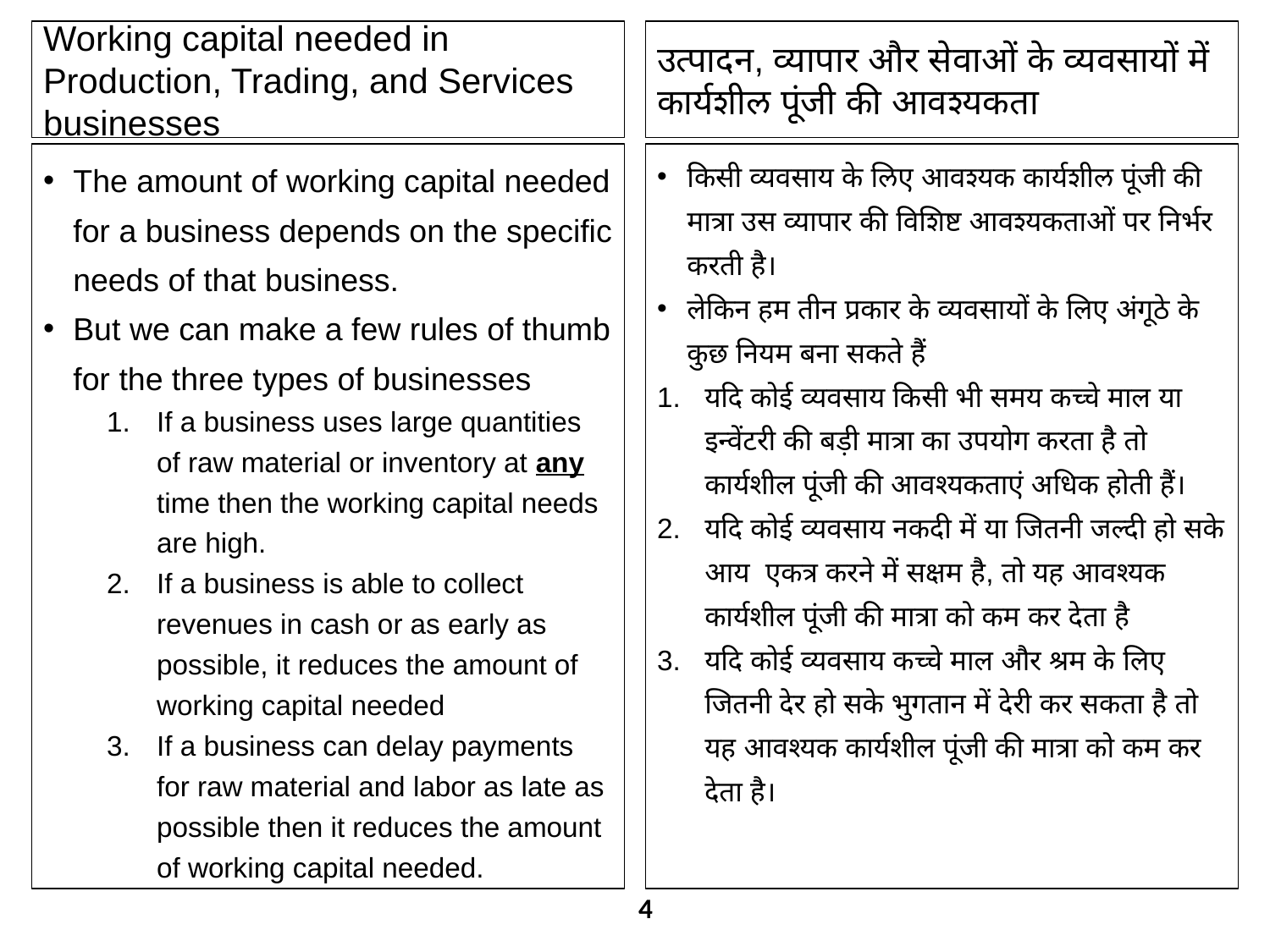

Working capital needed in Production, Trading, and Services businesses
उत्पादन, व्यापार और सेवाओं के व्यवसायों में कार्यशील पूंजी की आवश्यकता
The amount of working capital needed for a business depends on the specific needs of that business.
But we can make a few rules of thumb for the three types of businesses
If a business uses large quantities of raw material or inventory at any time then the working capital needs are high.
If a business is able to collect revenues in cash or as early as possible, it reduces the amount of working capital needed
If a business can delay payments for raw material and labor as late as possible then it reduces the amount of working capital needed.
किसी व्यवसाय के लिए आवश्यक कार्यशील पूंजी की मात्रा उस व्यापार की विशिष्ट आवश्यकताओं पर निर्भर करती है।
लेकिन हम तीन प्रकार के व्यवसायों के लिए अंगूठे के कुछ नियम बना सकते हैं
यदि कोई व्यवसाय किसी भी समय कच्चे माल या इन्वेंटरी की बड़ी मात्रा का उपयोग करता है तो कार्यशील पूंजी की आवश्यकताएं अधिक होती हैं।
यदि कोई व्यवसाय नकदी में या जितनी जल्दी हो सके आय  एकत्र करने में सक्षम है, तो यह आवश्यक कार्यशील पूंजी की मात्रा को कम कर देता है
यदि कोई व्यवसाय कच्चे माल और श्रम के लिए जितनी देर हो सके भुगतान में देरी कर सकता है तो यह आवश्यक कार्यशील पूंजी की मात्रा को कम कर देता है।

4